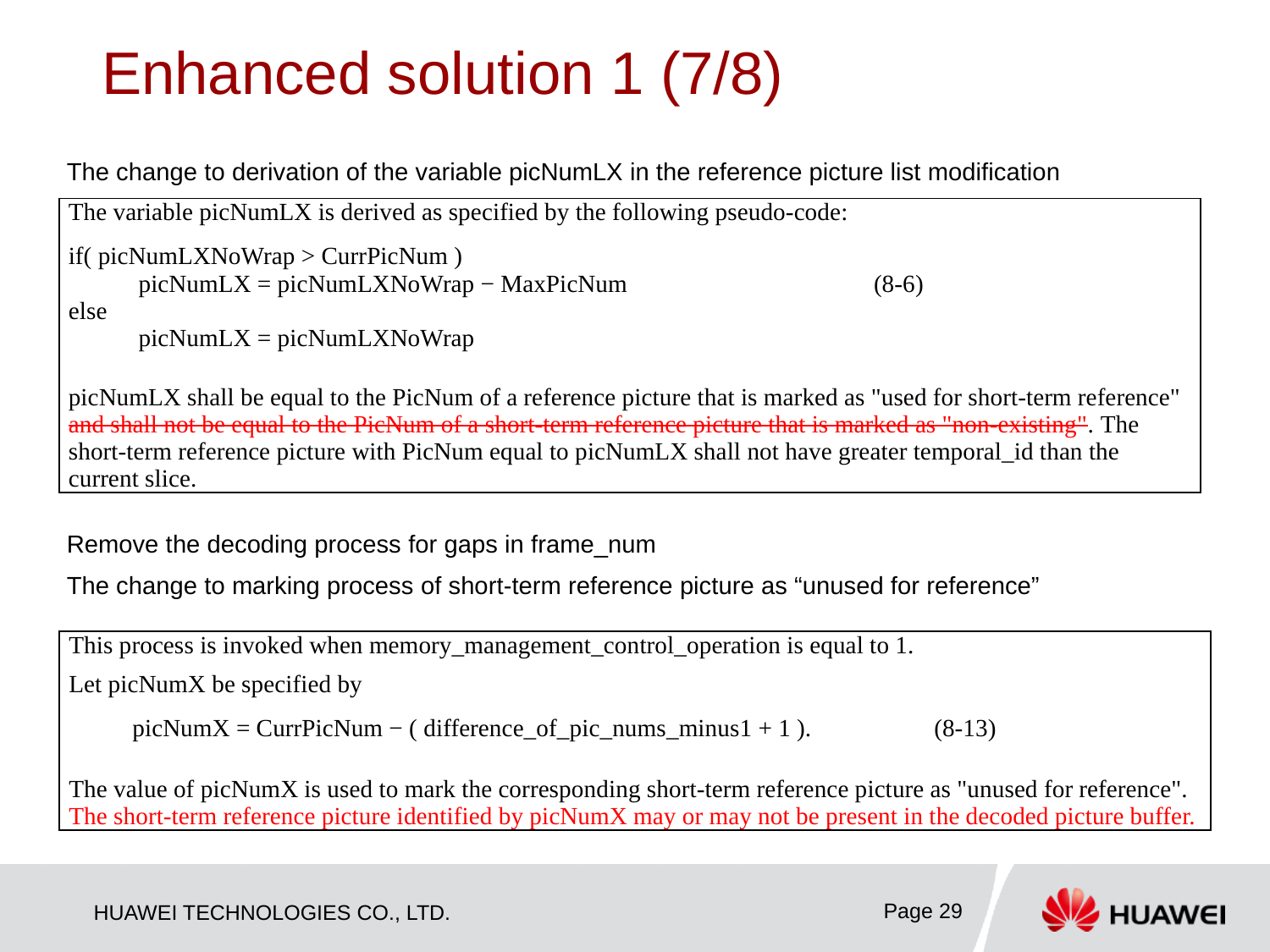

# Enhanced solution 1 (7/8)
The change to derivation of the variable picNumLX in the reference picture list modification

Remove the decoding process for gaps in frame_num
The change to marking process of short-term reference picture as “unused for reference”

| The variable picNumLX is derived as specified by the following pseudo-code: if( picNumLXNoWrap > CurrPicNum ) picNumLX = picNumLXNoWrap − MaxPicNum (8‑6) else picNumLX = picNumLXNoWrap picNumLX shall be equal to the PicNum of a reference picture that is marked as "used for short-term reference" and shall not be equal to the PicNum of a short-term reference picture that is marked as "non-existing". The short-term reference picture with PicNum equal to picNumLX shall not have greater temporal\_id than the current slice. |
| --- |
| This process is invoked when memory\_management\_control\_operation is equal to 1. Let picNumX be specified by picNumX = CurrPicNum − ( difference\_of\_pic\_nums\_minus1 + 1 ). (8‑13) The value of picNumX is used to mark the corresponding short-term reference picture as "unused for reference". The short-term reference picture identified by picNumX may or may not be present in the decoded picture buffer. |
| --- |
Page 29